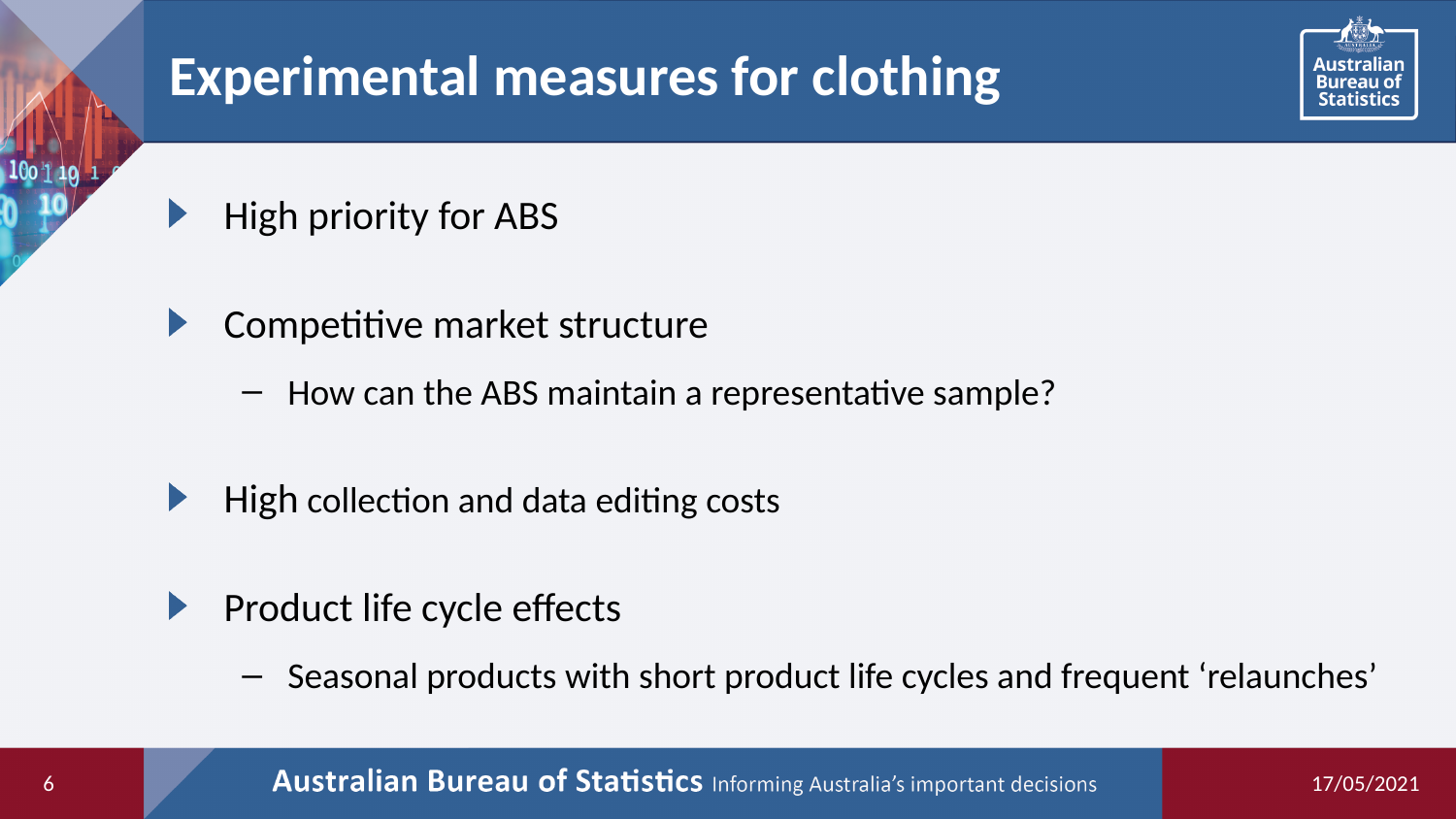

# Experimental measures for clothing
High priority for ABS

Competitive market structure
How can the ABS maintain a representative sample?

High collection and data editing costs

Product life cycle effects
Seasonal products with short product life cycles and frequent ‘relaunches’
6
17/05/2021